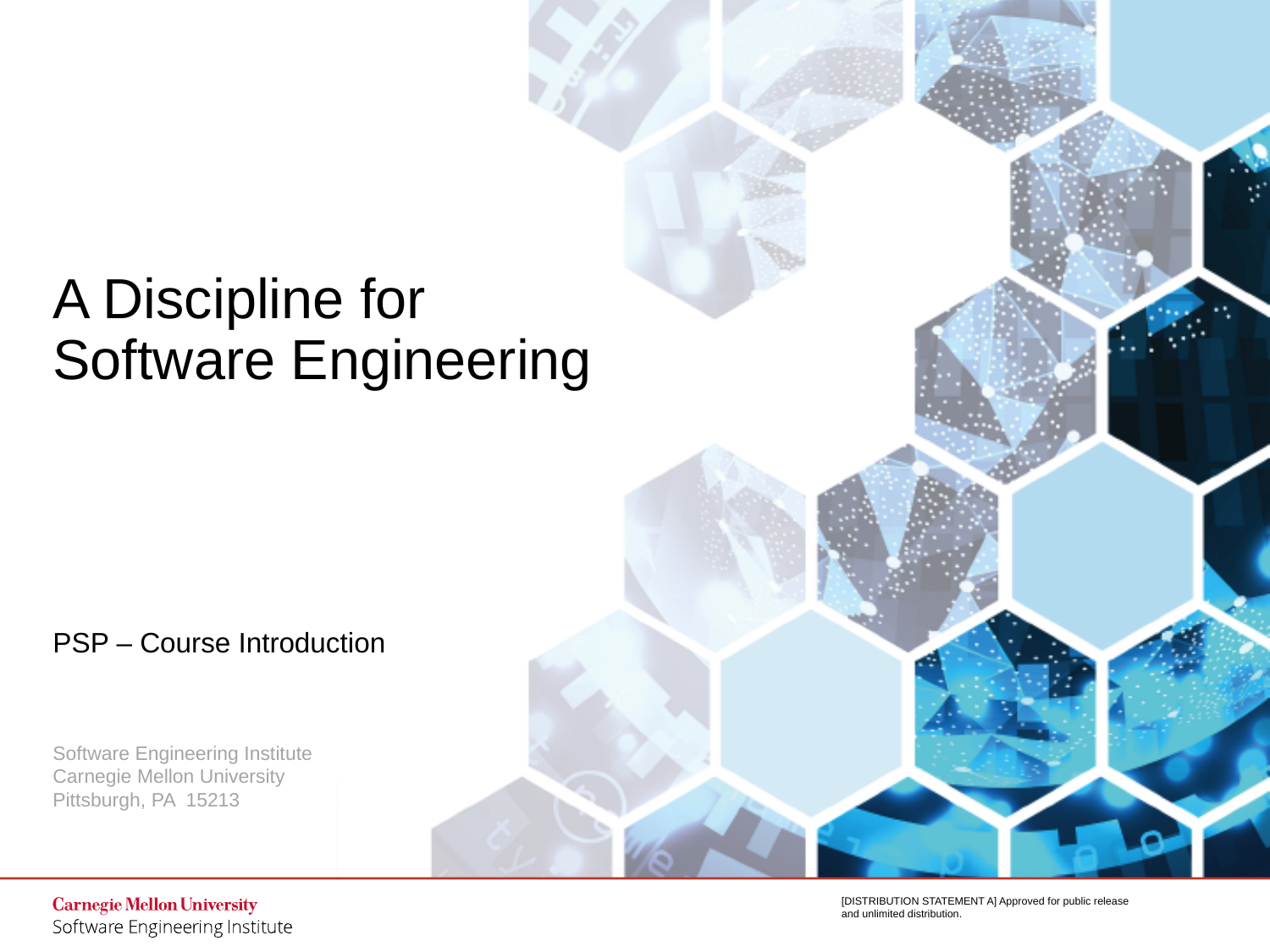

# A Discipline for Software Engineering
PSP – Course Introduction